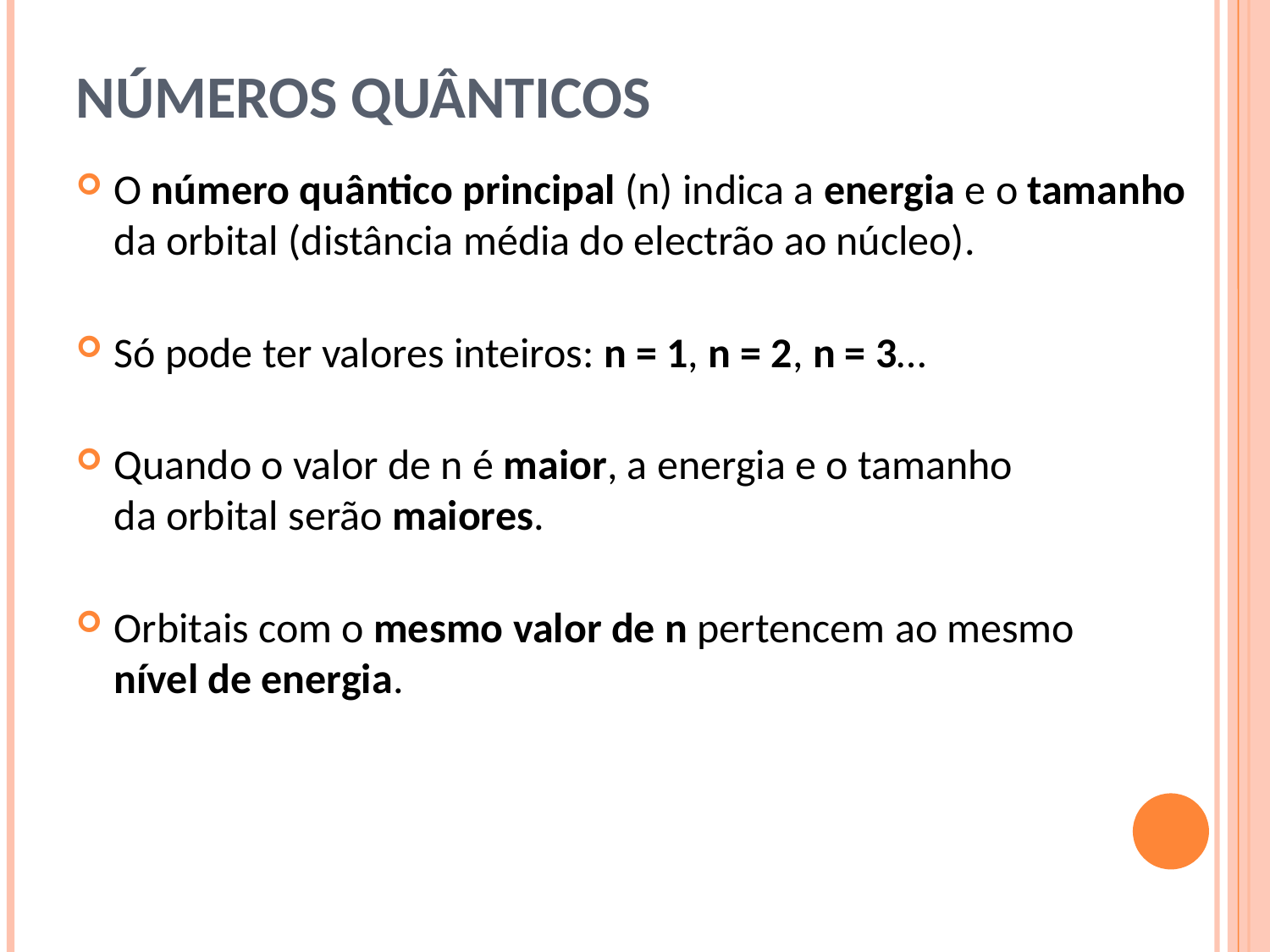

# Números quânticos
O número quântico principal (n) indica a energia e o tamanho da orbital (distância média do electrão ao núcleo).

Só pode ter valores inteiros: n = 1, n = 2, n = 3…

Quando o valor de n é maior, a energia e o tamanho
da orbital serão maiores.

Orbitais com o mesmo valor de n pertencem ao mesmo
nível de energia.